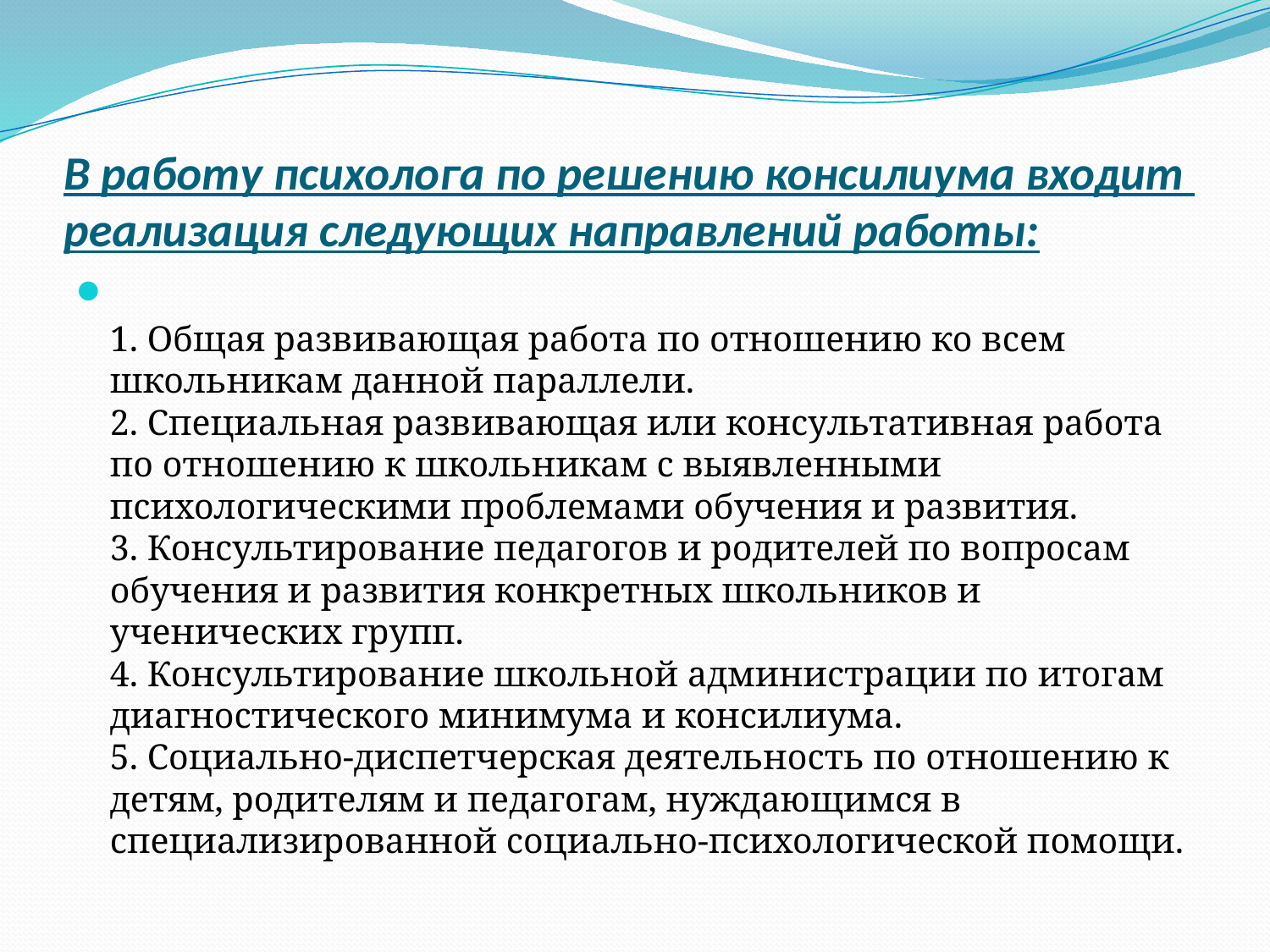

# В работу психолога по решению консилиума входит  реализация следующих направлений работы:
1. Общая развивающая работа по отношению ко всем школьникам данной параллели.
2. Специальная развивающая или консультативная работа по отношению к школьникам с выявленными психологическими проблемами обучения и развития.
3. Консультирование педагогов и родителей по вопросам обучения и развития конкретных школьников и ученических групп.
4. Консультирование школьной администрации по итогам диагностического минимума и консилиума.
5. Социально-диспетчерская деятельность по отношению к детям, родителям и педагогам, нуждающимся в специализированной социально-психологической помощи.